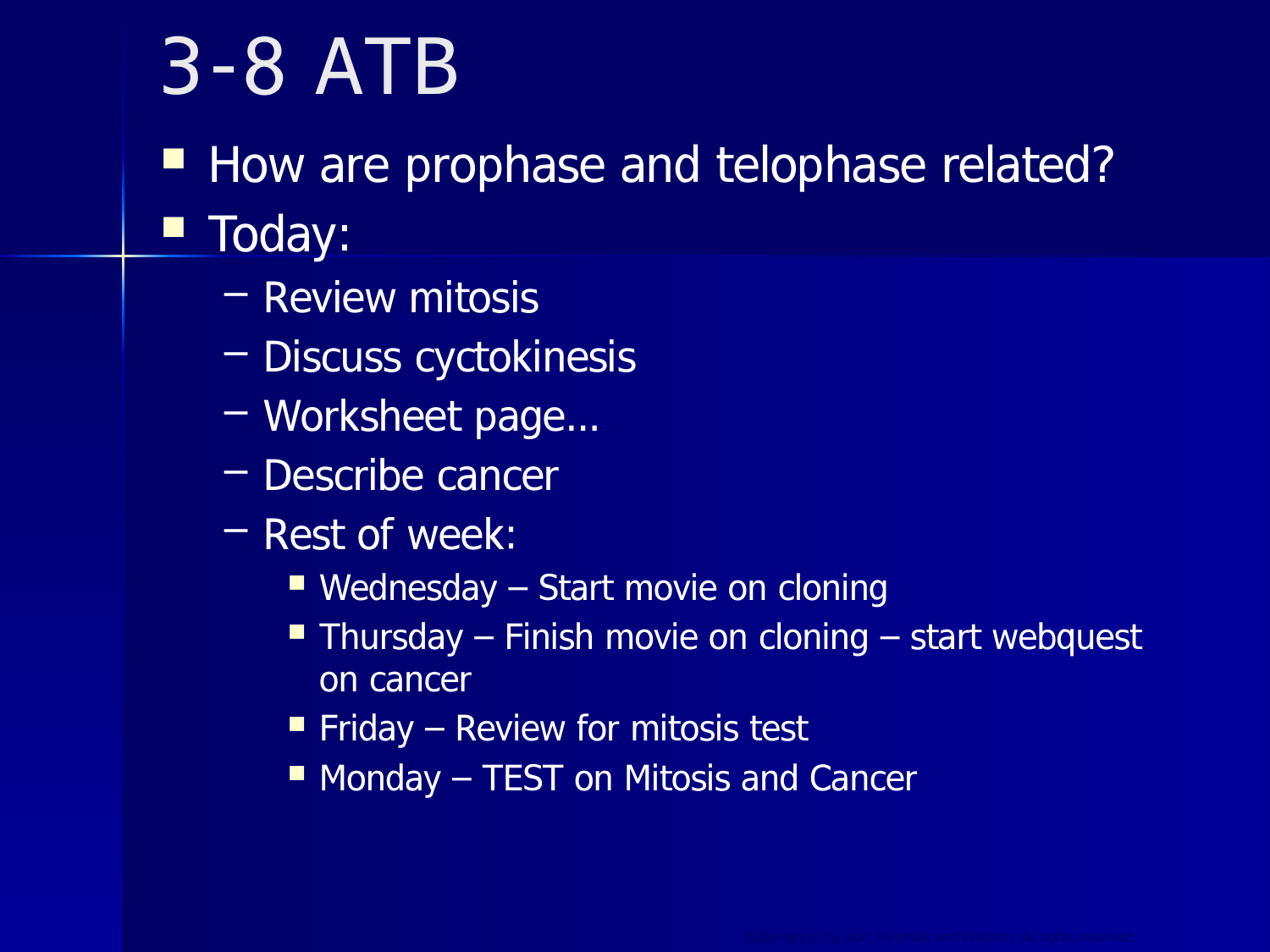

# 3-8 ATB
How are prophase and telophase related?
Today:
Review mitosis
Discuss cyctokinesis
Worksheet page…
Describe cancer
Rest of week:
Wednesday – Start movie on cloning
Thursday – Finish movie on cloning – start webquest on cancer
Friday – Review for mitosis test
Monday – TEST on Mitosis and Cancer